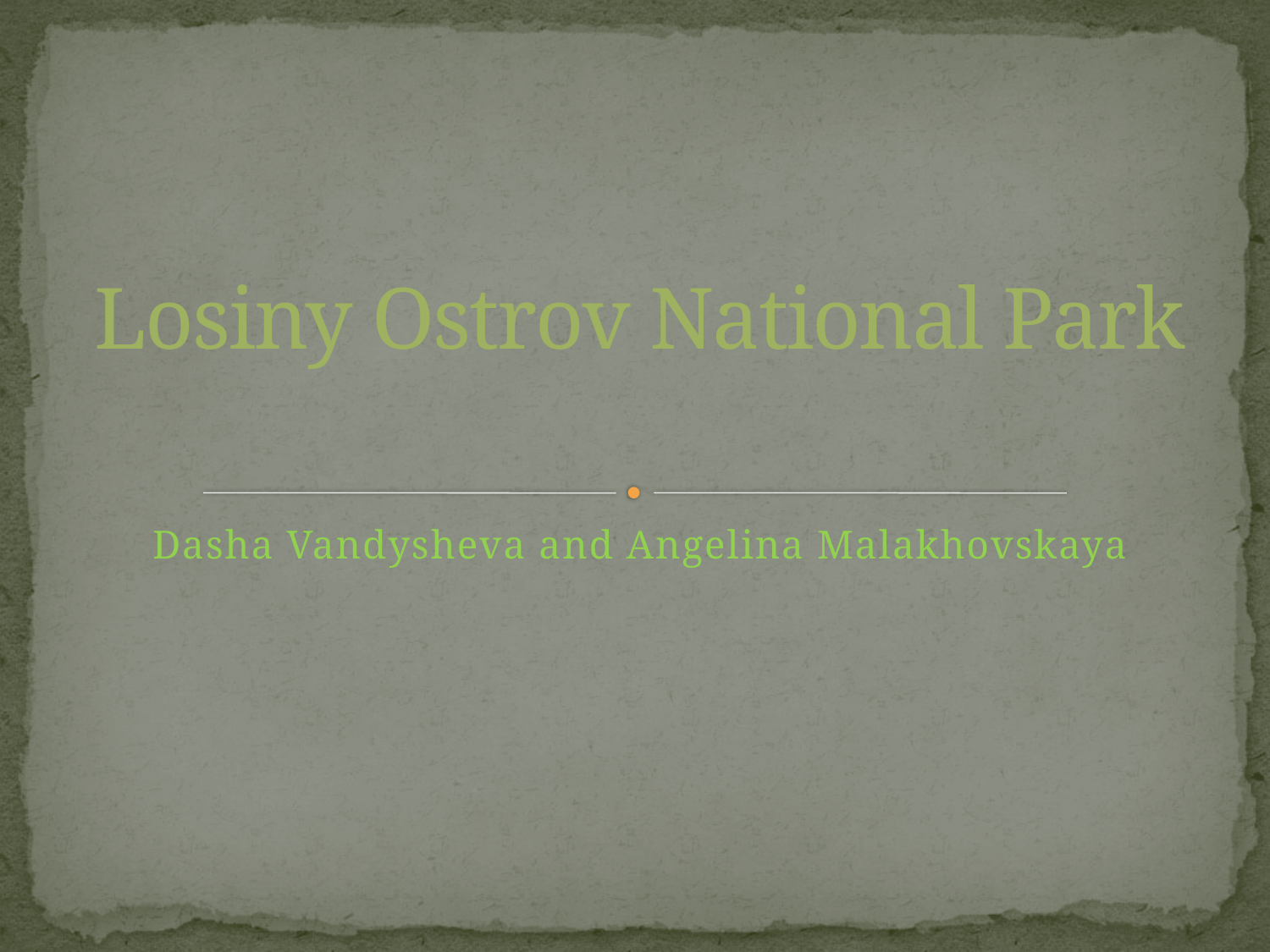

# Losiny Ostrov National Park
Dasha Vandysheva and Angelina Malakhovskaya